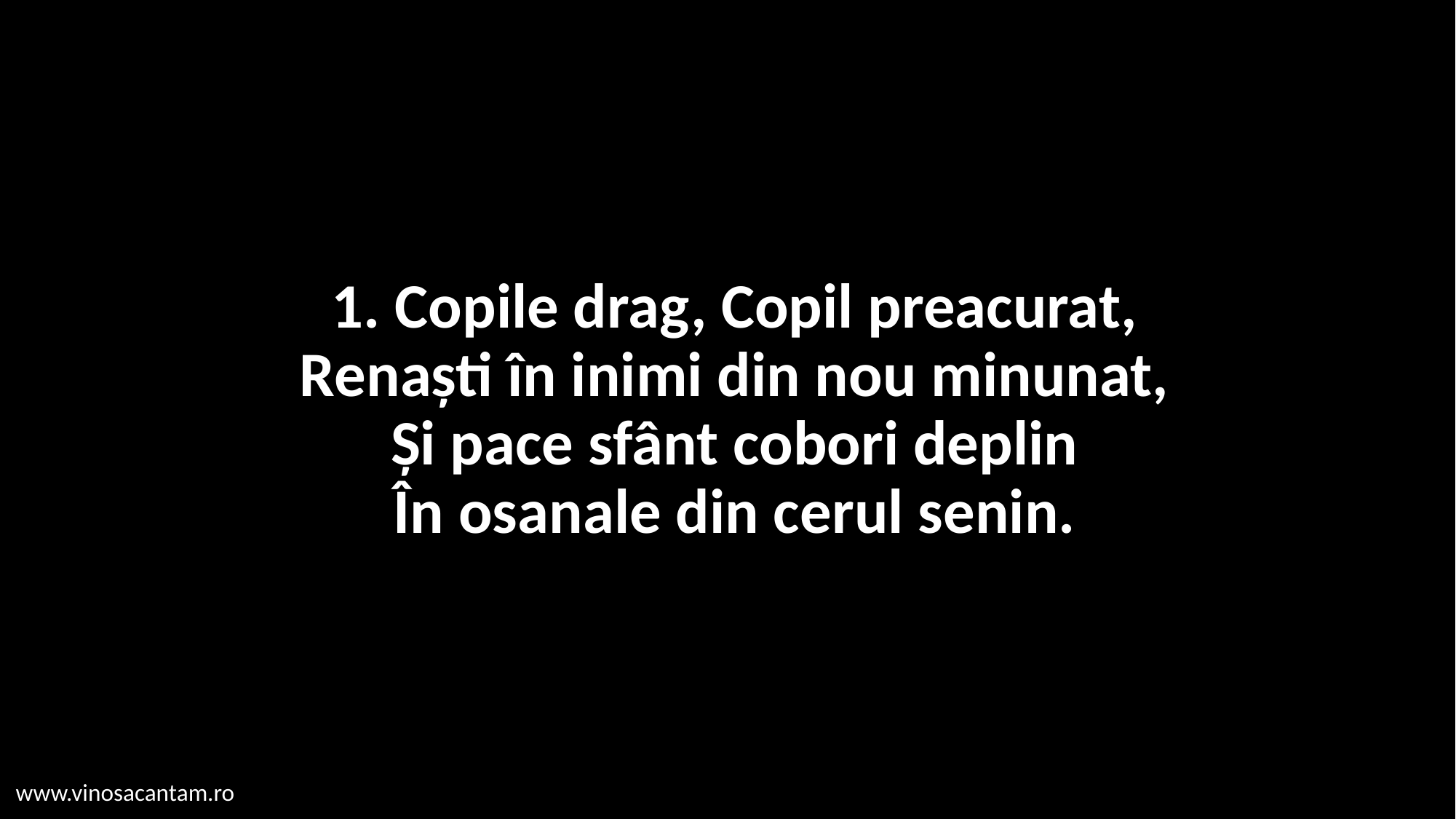

# 1. Copile drag, Copil preacurat, Renaști în inimi din nou minunat, Și pace sfânt cobori deplin În osanale din cerul senin.
www.vinosacantam.ro